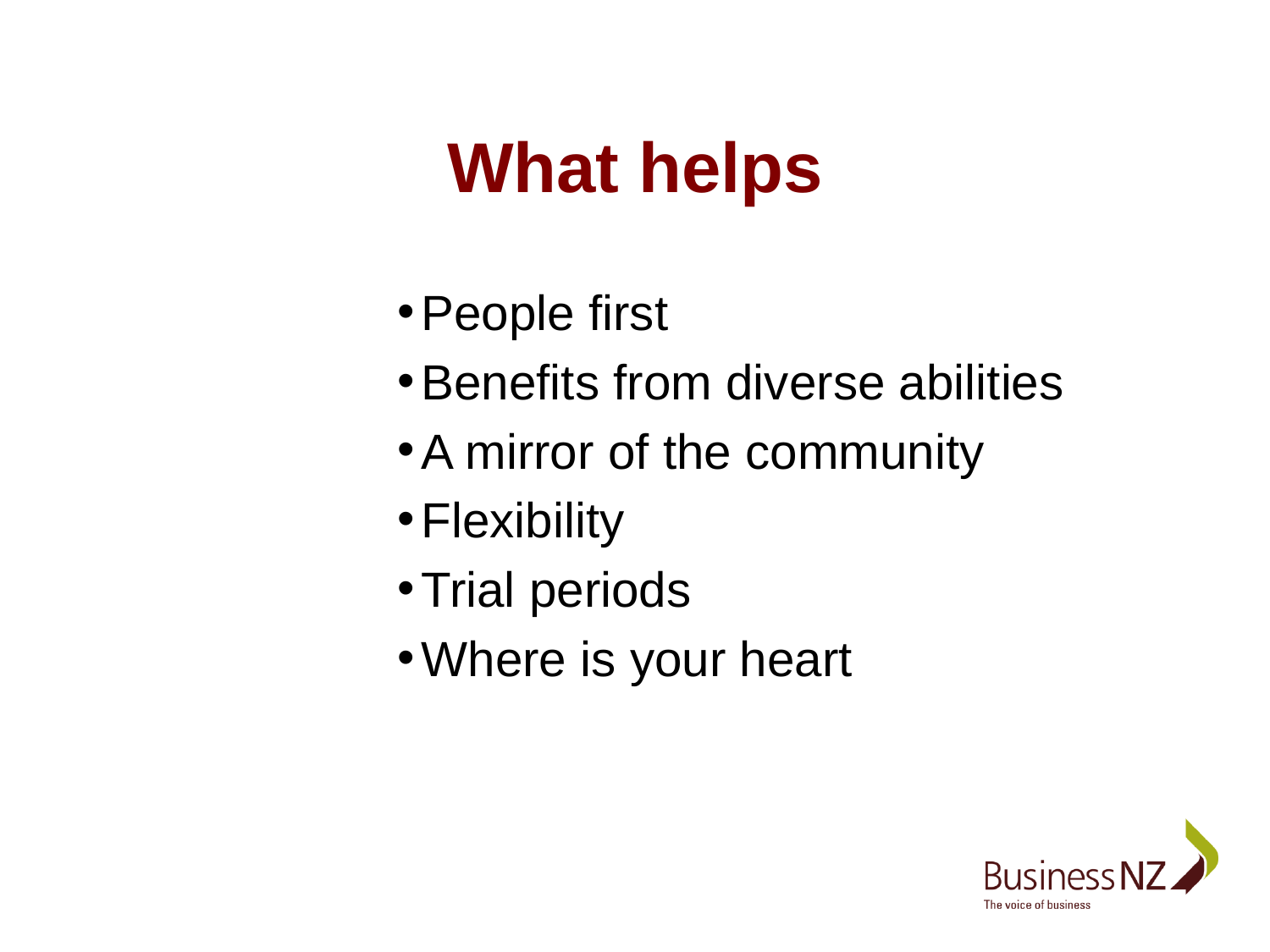

# What helps
People first
Benefits from diverse abilities
A mirror of the community
Flexibility
Trial periods
Where is your heart